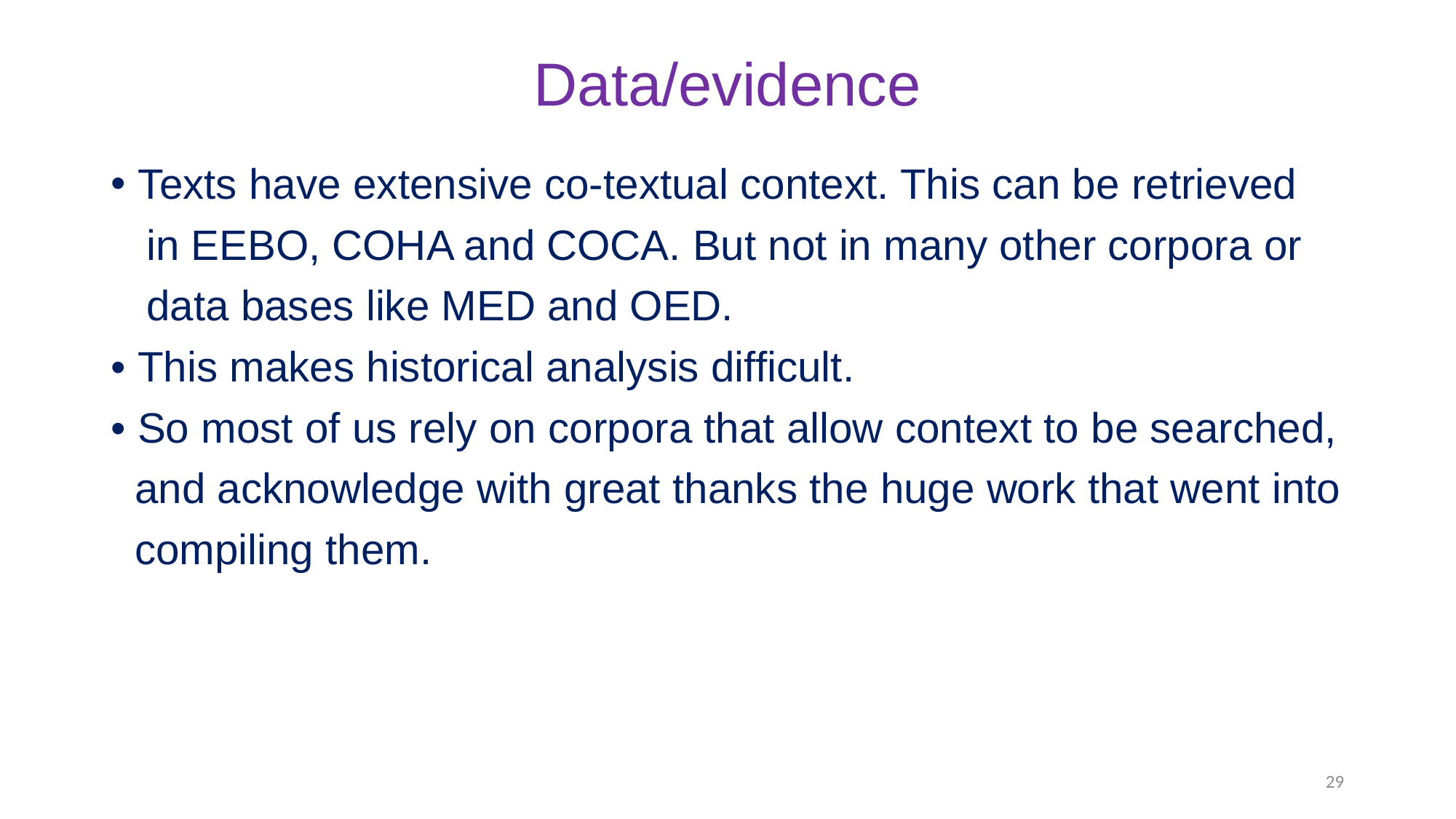

# Data/evidence
Texts have extensive co-textual context. This can be retrieved
   in EEBO, COHA and COCA. But not in many other corpora or
   data bases like MED and OED.
• This makes historical analysis difficult.
• So most of us rely on corpora that allow context to be searched,
  and acknowledge with great thanks the huge work that went into
  compiling them.
29